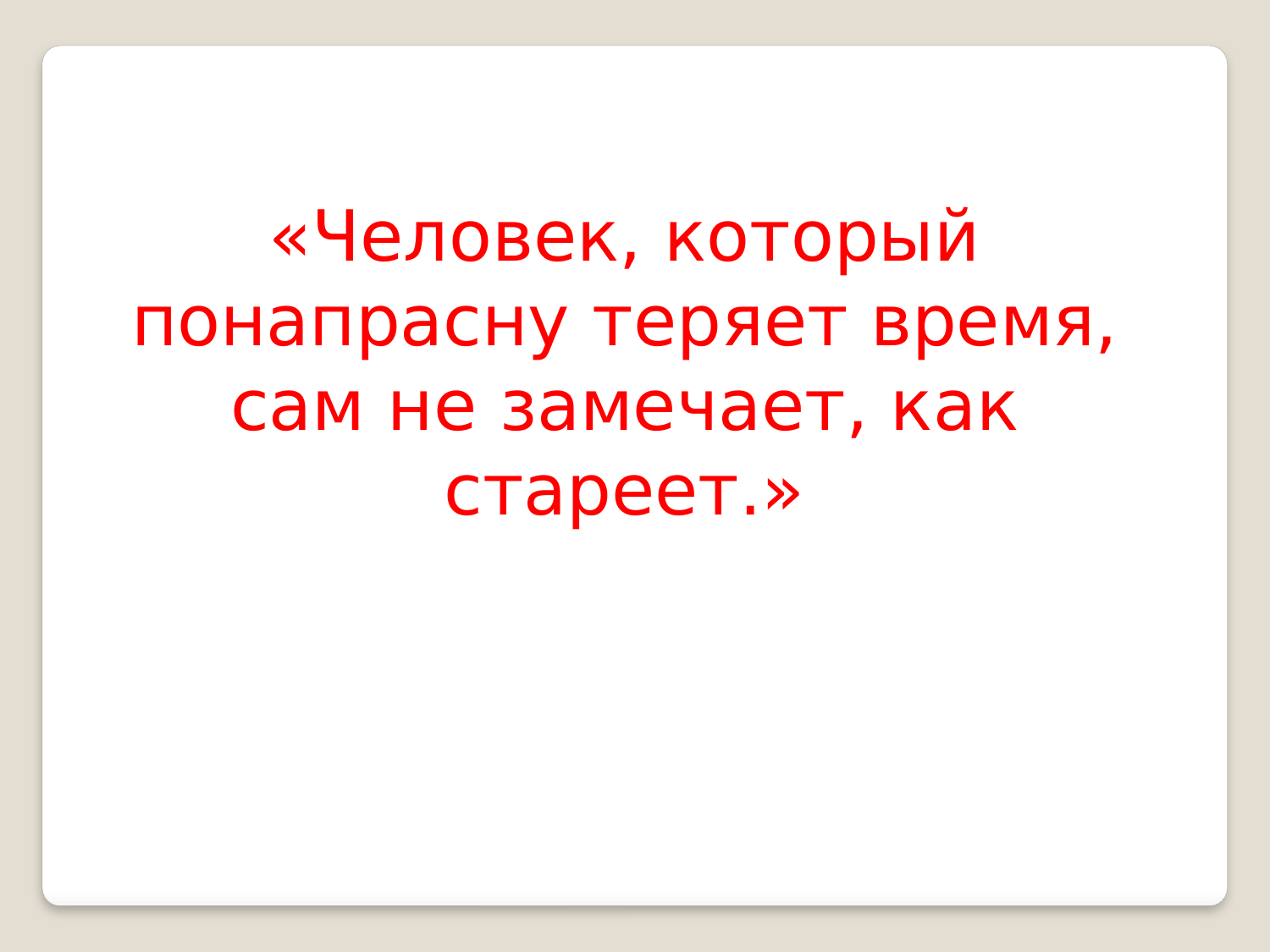

«Человек, который понапрасну теряет время, сам не замечает, как стареет.»